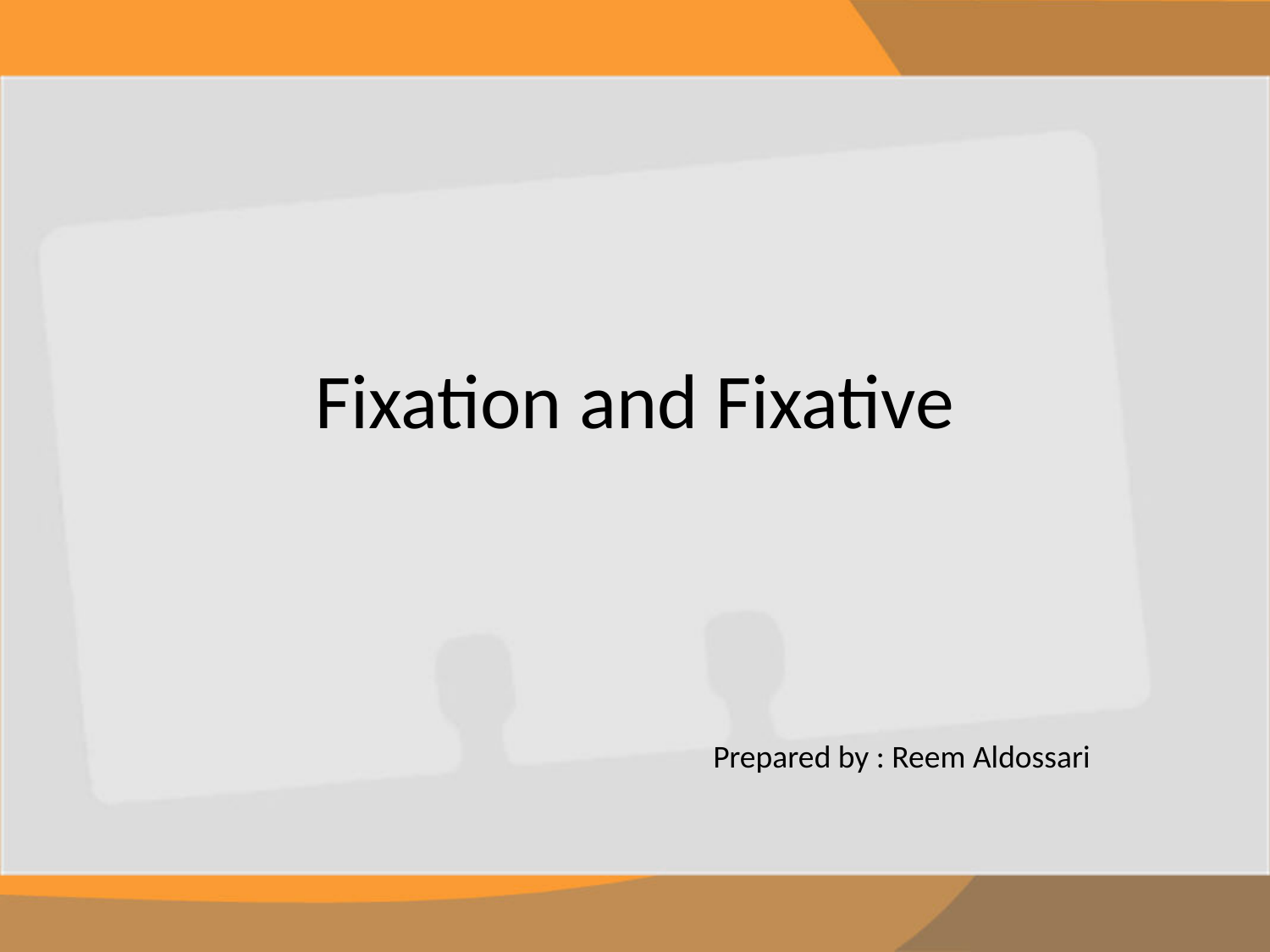

# Fixation and Fixative
Prepared by : Reem Aldossari